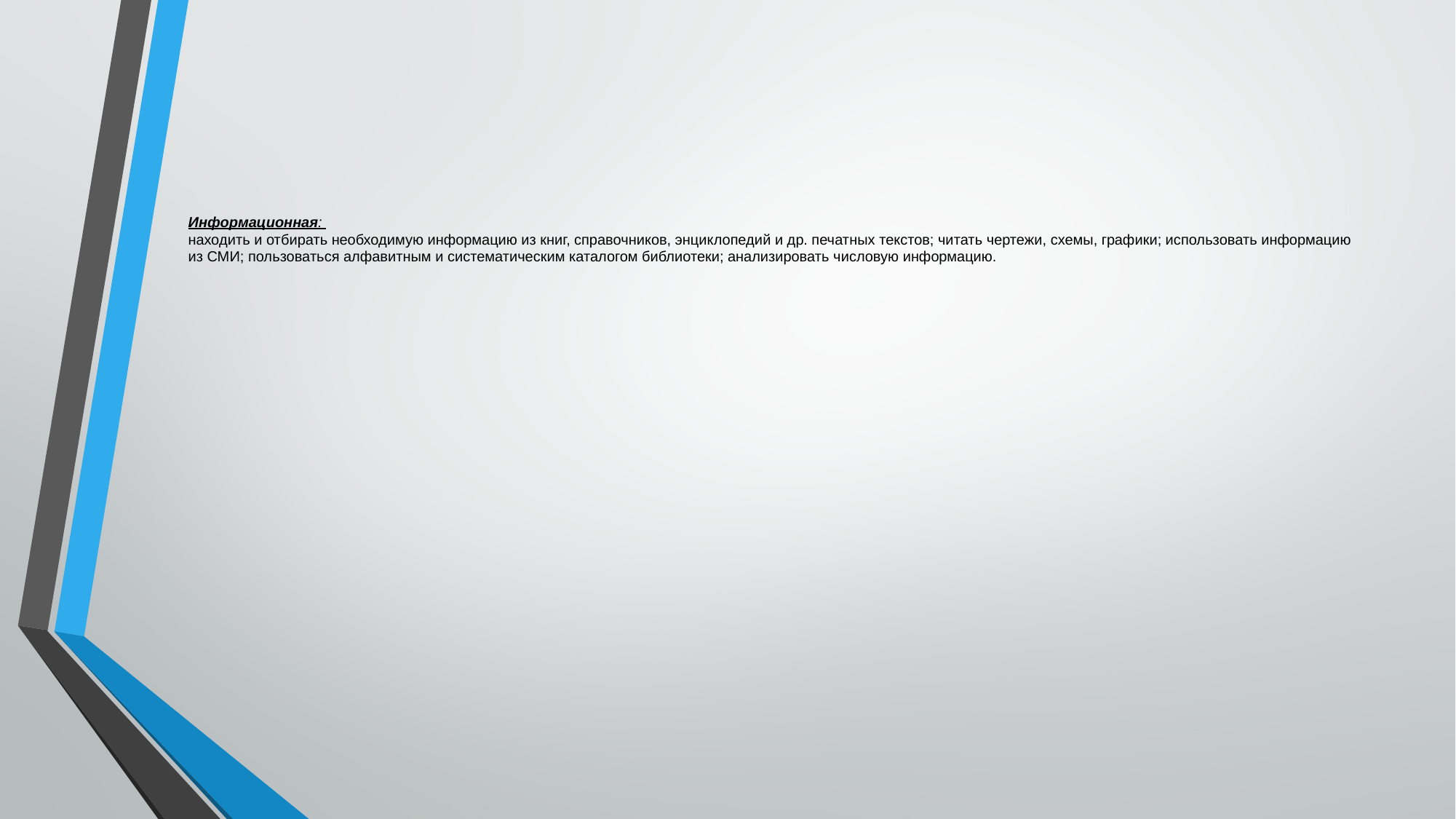

# Информационная: находить и отбирать необходимую информацию из книг, справочников, энциклопедий и др. печатных текстов; читать чертежи, схемы, графики; использовать информацию из СМИ; пользоваться алфавитным и систематическим каталогом библиотеки; анализировать числовую информацию.